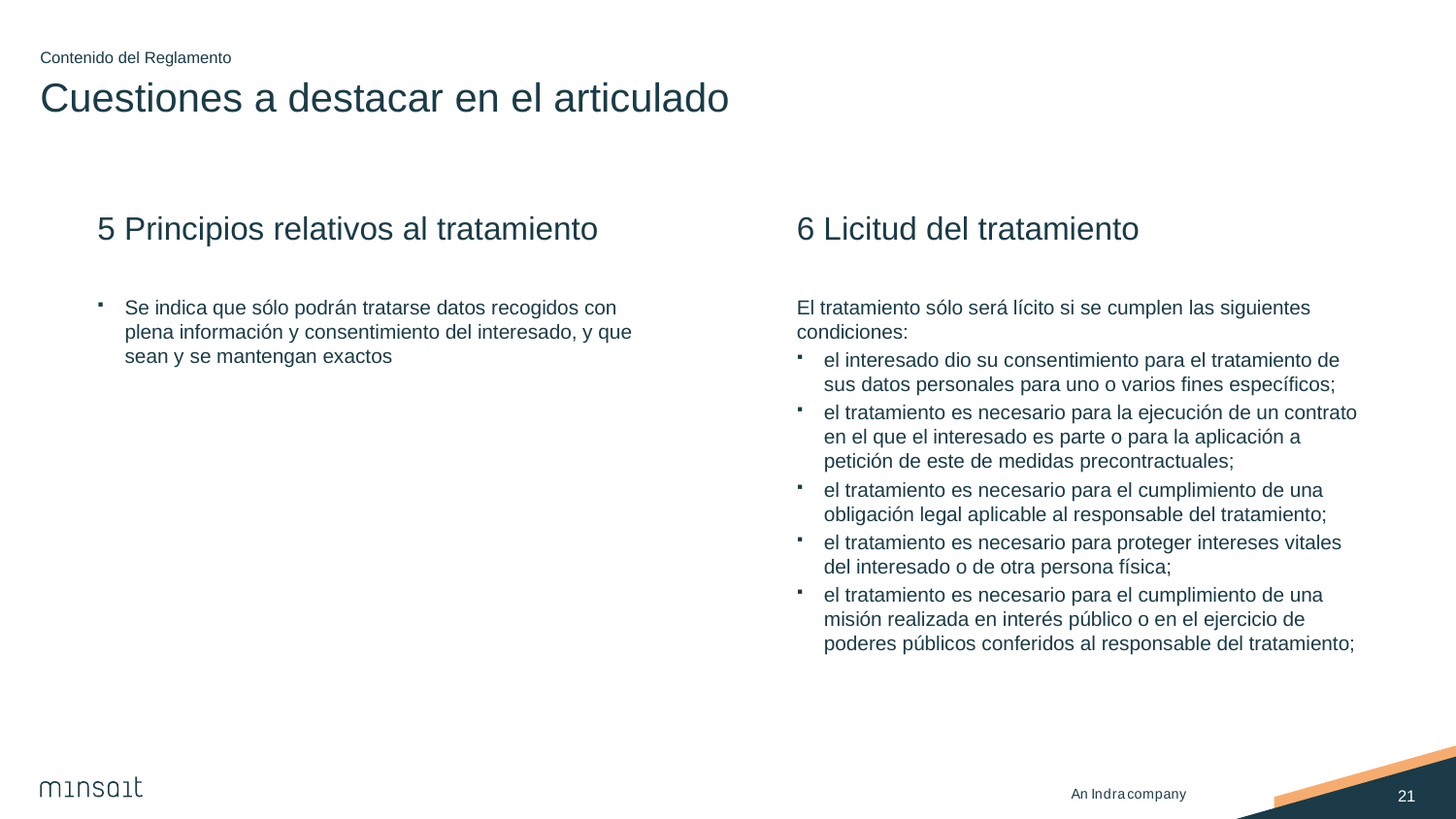

Contenido del Reglamento
# Cuestiones a destacar en el articulado
5 Principios relativos al tratamiento
6 Licitud del tratamiento
Se indica que sólo podrán tratarse datos recogidos con plena información y consentimiento del interesado, y que sean y se mantengan exactos
El tratamiento sólo será lícito si se cumplen las siguientes condiciones:
el interesado dio su consentimiento para el tratamiento de sus datos personales para uno o varios fines específicos;
el tratamiento es necesario para la ejecución de un contrato en el que el interesado es parte o para la aplicación a petición de este de medidas precontractuales;
el tratamiento es necesario para el cumplimiento de una obligación legal aplicable al responsable del tratamiento;
el tratamiento es necesario para proteger intereses vitales del interesado o de otra persona física;
el tratamiento es necesario para el cumplimiento de una misión realizada en interés público o en el ejercicio de poderes públicos conferidos al responsable del tratamiento;